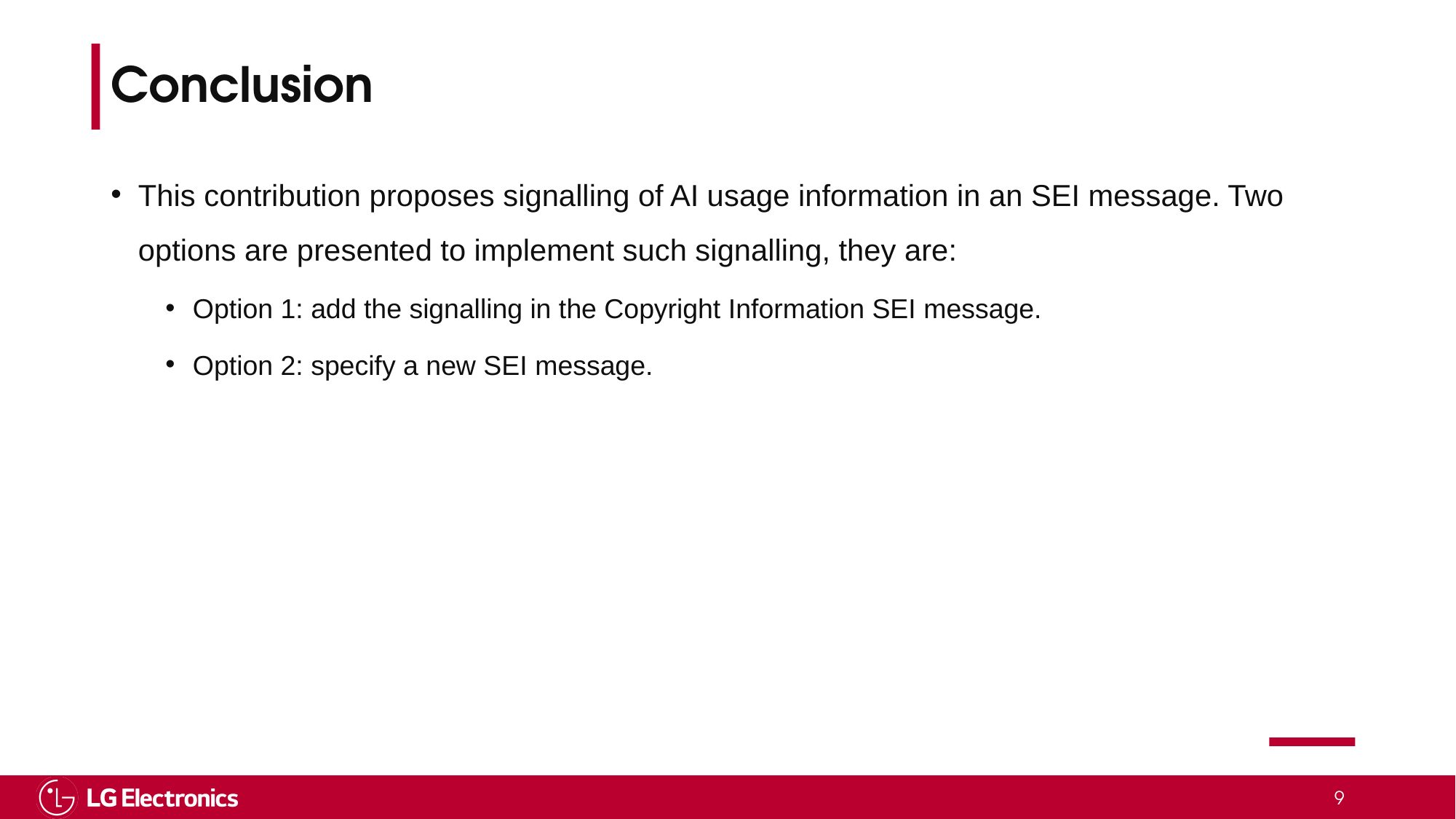

# Conclusion
This contribution proposes signalling of AI usage information in an SEI message. Two options are presented to implement such signalling, they are:
Option 1: add the signalling in the Copyright Information SEI message.
Option 2: specify a new SEI message.

9